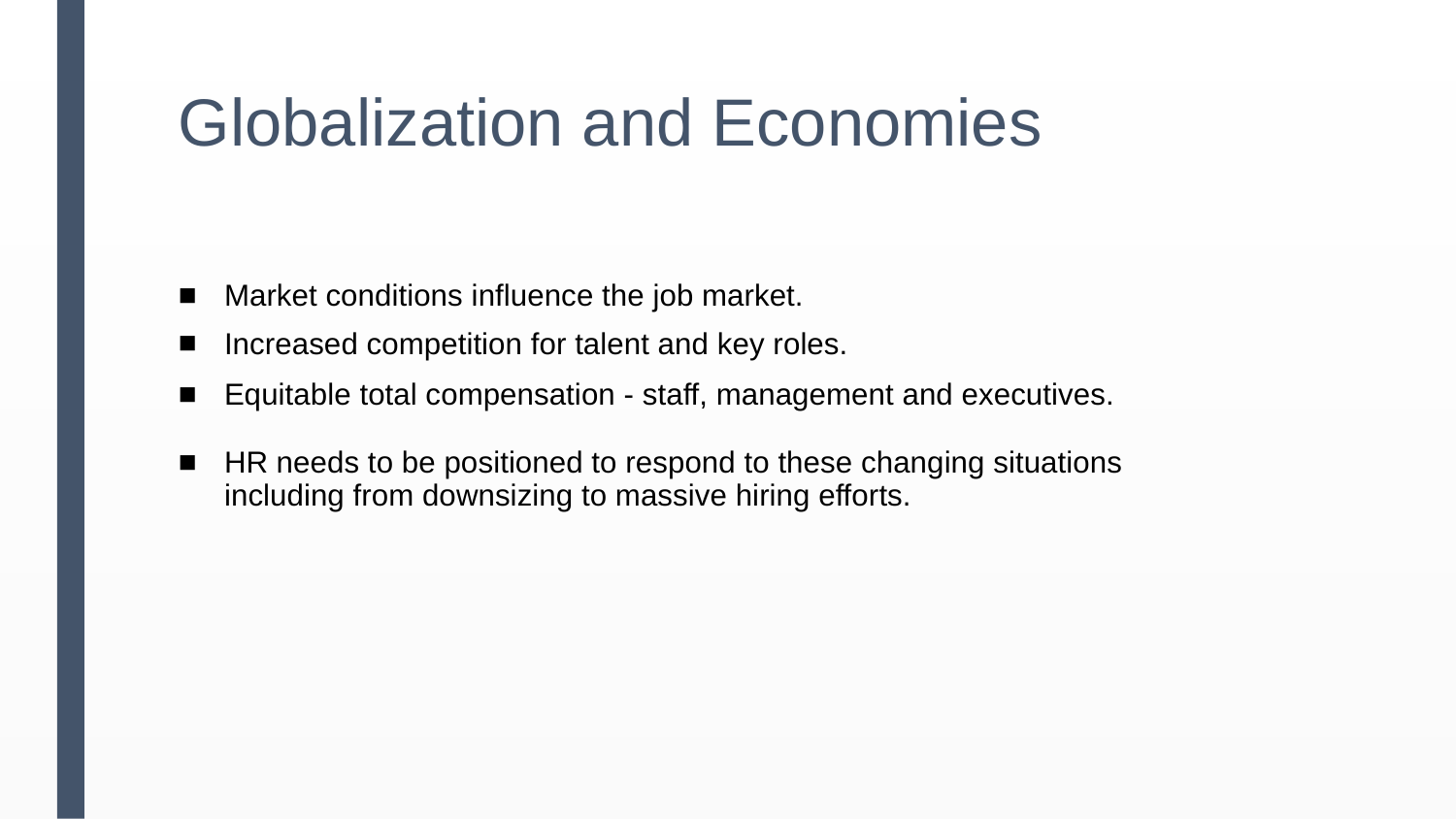

# Globalization and Economies
Market conditions influence the job market.
Increased competition for talent and key roles.
Equitable total compensation - staff, management and executives.
HR needs to be positioned to respond to these changing situations including from downsizing to massive hiring efforts.